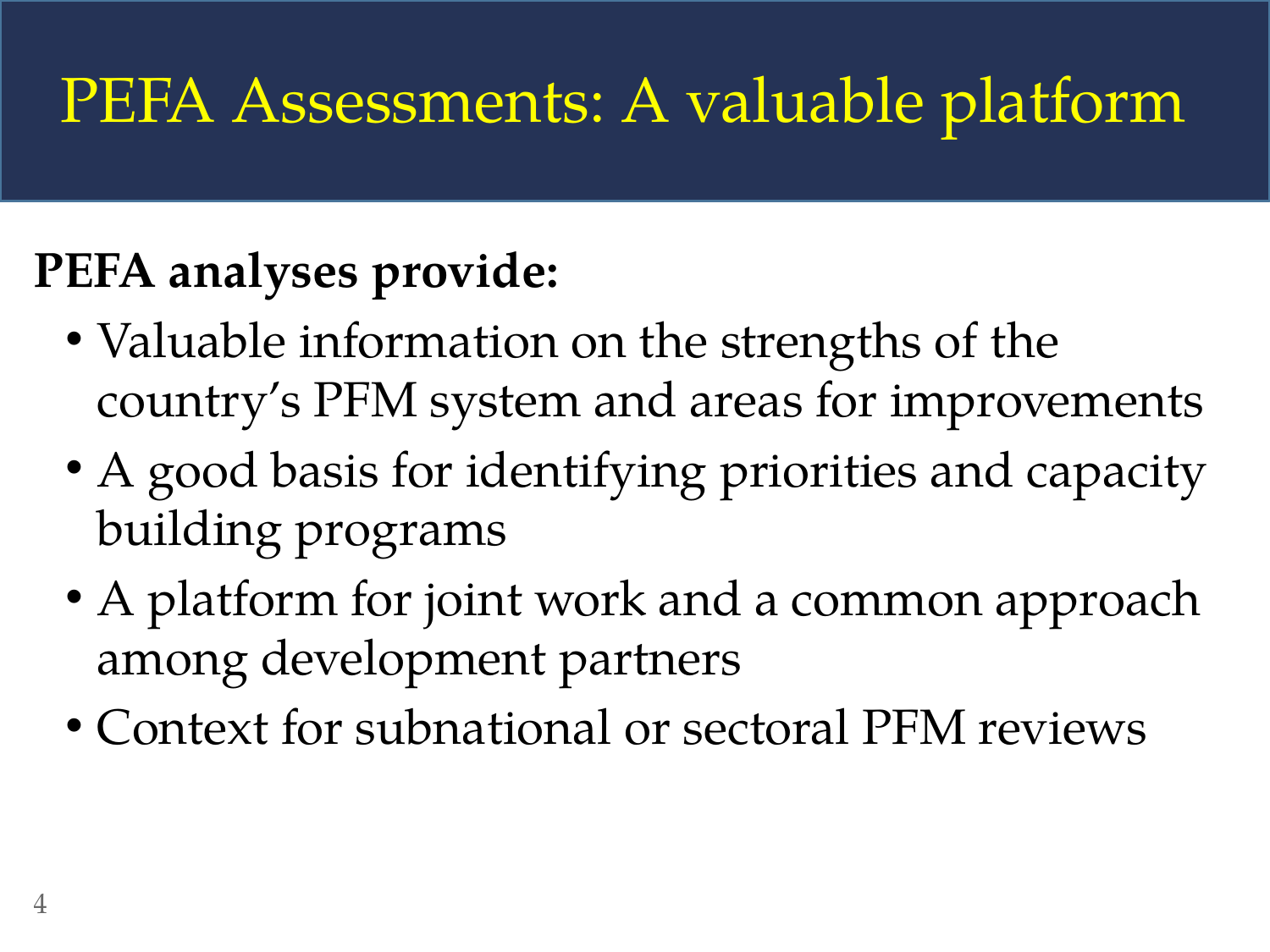

PEFA Assessments: A valuable platform
PEFA analyses provide:
Valuable information on the strengths of the country’s PFM system and areas for improvements
A good basis for identifying priorities and capacity building programs
A platform for joint work and a common approach among development partners
Context for subnational or sectoral PFM reviews

4